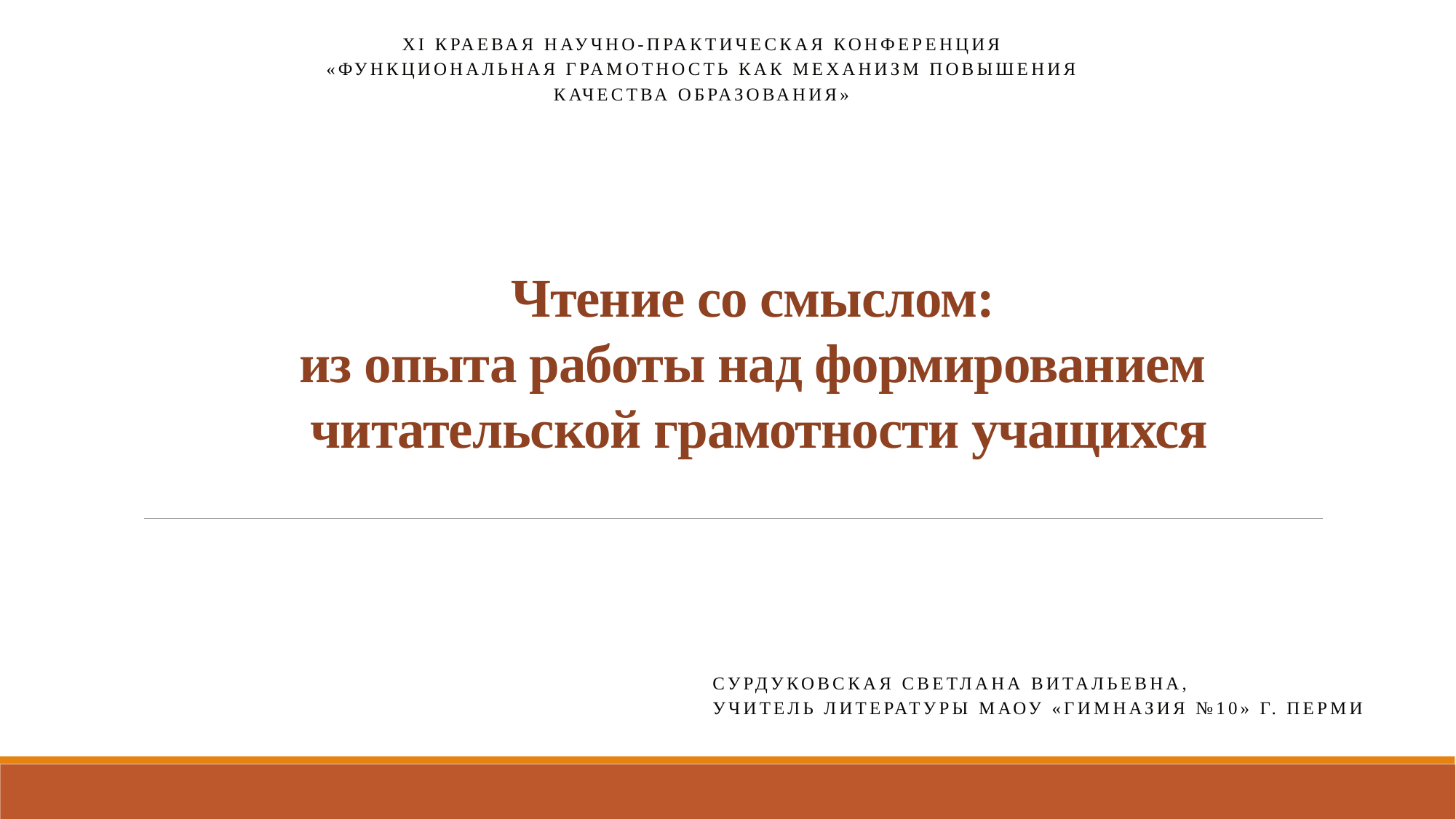

XI Краевая научно-практическая конференция
«Функциональная грамотность как механизм повышения
качества образования»
#

Чтение со смыслом:
из опыта работы над формированием
читательской грамотности учащихся
Сурдуковская Светлана Витальевна,
учитель литературы МАОУ «Гимназия №10» г. Перми